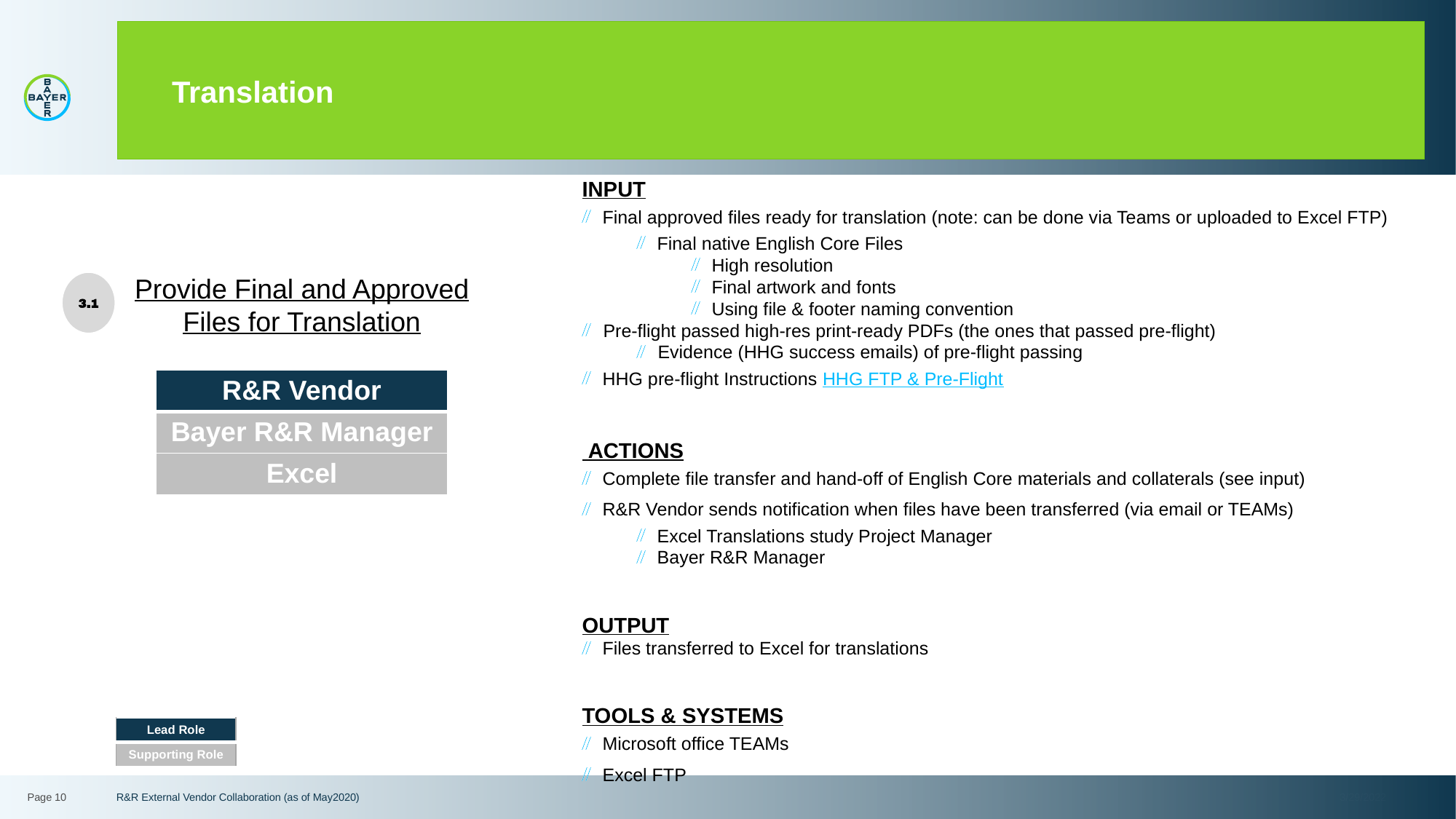

# Translation
INPUT
Final approved files ready for translation (note: can be done via Teams or uploaded to Excel FTP)
Final native English Core Files
High resolution
Final artwork and fonts
Using file & footer naming convention
Pre-flight passed high-res print-ready PDFs (the ones that passed pre-flight)
Evidence (HHG success emails) of pre-flight passing
HHG pre-flight Instructions HHG FTP & Pre-Flight

 ACTIONS
Complete file transfer and hand-off of English Core materials and collaterals (see input)
R&R Vendor sends notification when files have been transferred (via email or TEAMs)
Excel Translations study Project Manager
Bayer R&R Manager

OUTPUT
Files transferred to Excel for translations

TOOLS & SYSTEMS
Microsoft office TEAMs
Excel FTP

3.1
Provide Final and Approved Files for Translation
| R&R Vendor |
| --- |
| Bayer R&R Manager |
| Excel |
| Lead Role |
| --- |
| Supporting Role |
Page 10
R&R External Vendor Collaboration (as of May2020)
3/29/2022